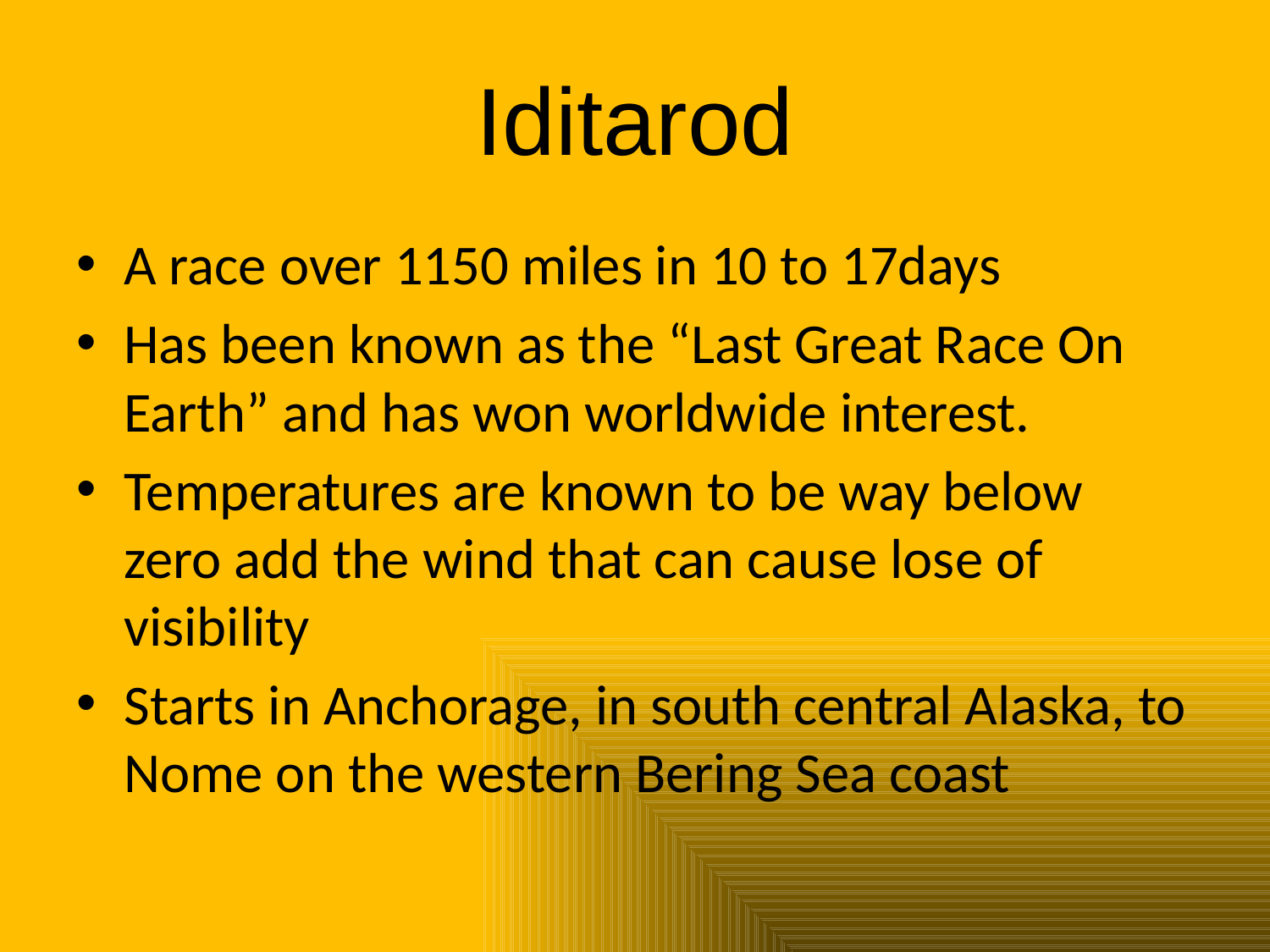

# Iditarod
A race over 1150 miles in 10 to 17days
Has been known as the “Last Great Race On Earth” and has won worldwide interest.
Temperatures are known to be way below zero add the wind that can cause lose of visibility
Starts in Anchorage, in south central Alaska, to Nome on the western Bering Sea coast